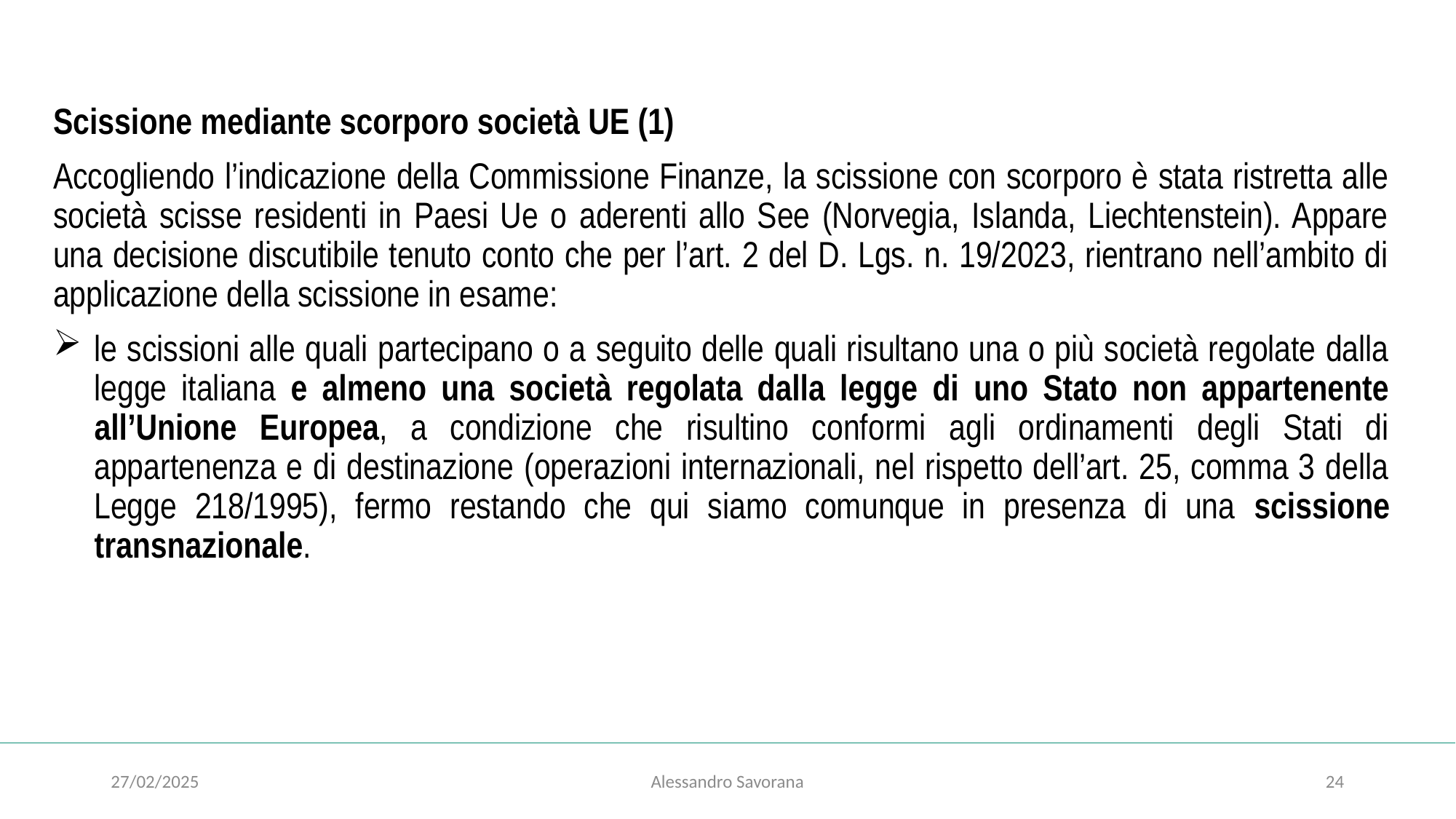

#
Scissione mediante scorporo società UE (1)
Accogliendo l’indicazione della Commissione Finanze, la scissione con scorporo è stata ristretta alle società scisse residenti in Paesi Ue o aderenti allo See (Norvegia, Islanda, Liechtenstein). Appare una decisione discutibile tenuto conto che per l’art. 2 del D. Lgs. n. 19/2023, rientrano nell’ambito di applicazione della scissione in esame:
le scissioni alle quali partecipano o a seguito delle quali risultano una o più società regolate dalla legge italiana e almeno una società regolata dalla legge di uno Stato non appartenente all’Unione Europea, a condizione che risultino conformi agli ordinamenti degli Stati di appartenenza e di destinazione (operazioni internazionali, nel rispetto dell’art. 25, comma 3 della Legge 218/1995), fermo restando che qui siamo comunque in presenza di una scissione transnazionale.

27/02/2025
Alessandro Savorana
24